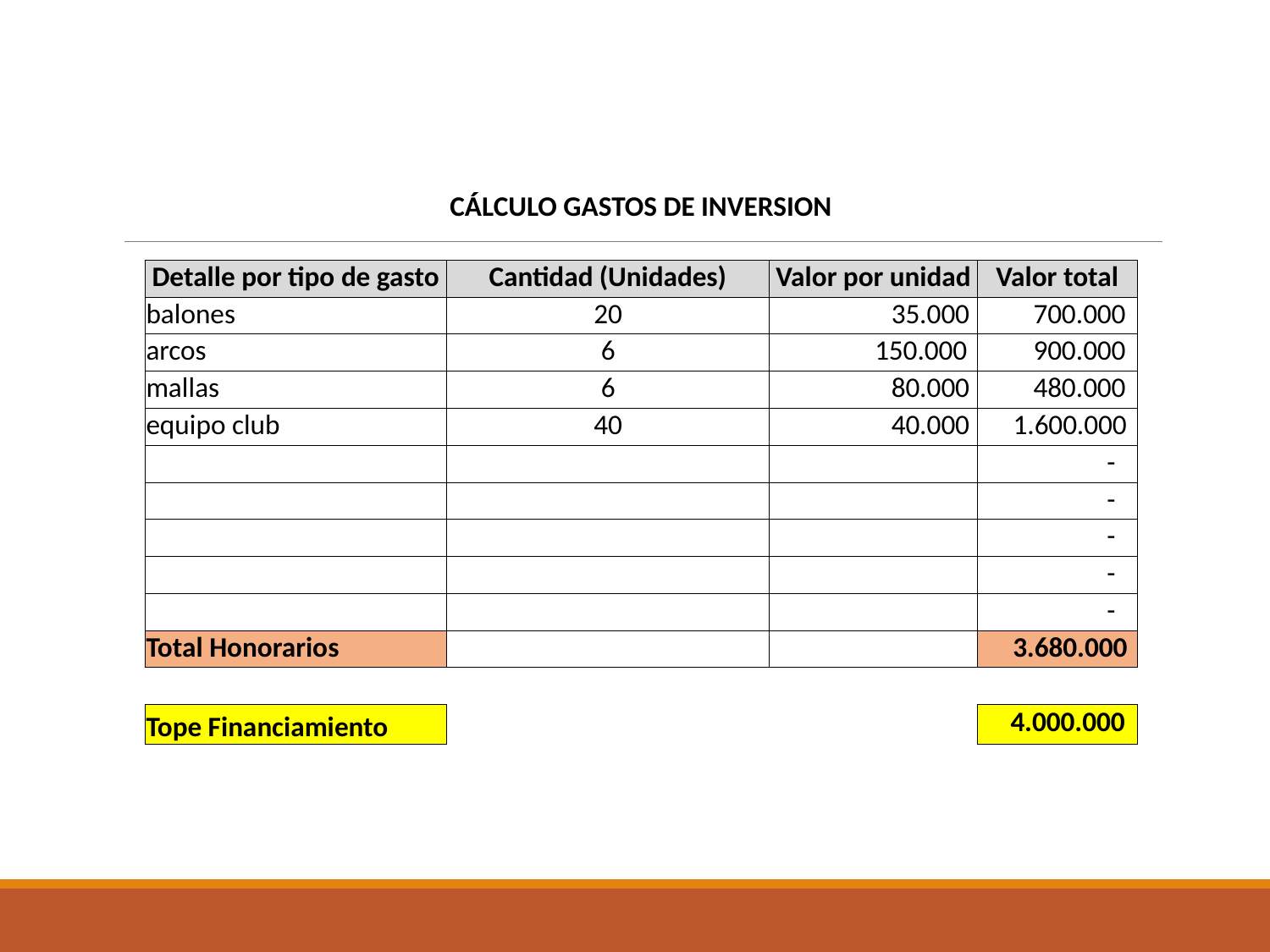

| CÁLCULO GASTOS DE INVERSION |  |  |  |
| --- | --- | --- | --- |
|  |  |  |  |
| Detalle por tipo de gasto | Cantidad (Unidades) | Valor por unidad | Valor total |
| balones | 20 | 35.000 | 700.000 |
| arcos | 6 | 150.000 | 900.000 |
| mallas | 6 | 80.000 | 480.000 |
| equipo club | 40 | 40.000 | 1.600.000 |
|  |  |  | - |
|  |  |  | - |
|  |  |  | - |
|  |  |  | - |
|  |  |  | - |
| Total Honorarios |  |  | 3.680.000 |
|  |  |  |  |
| Tope Financiamiento |  |  | 4.000.000 |